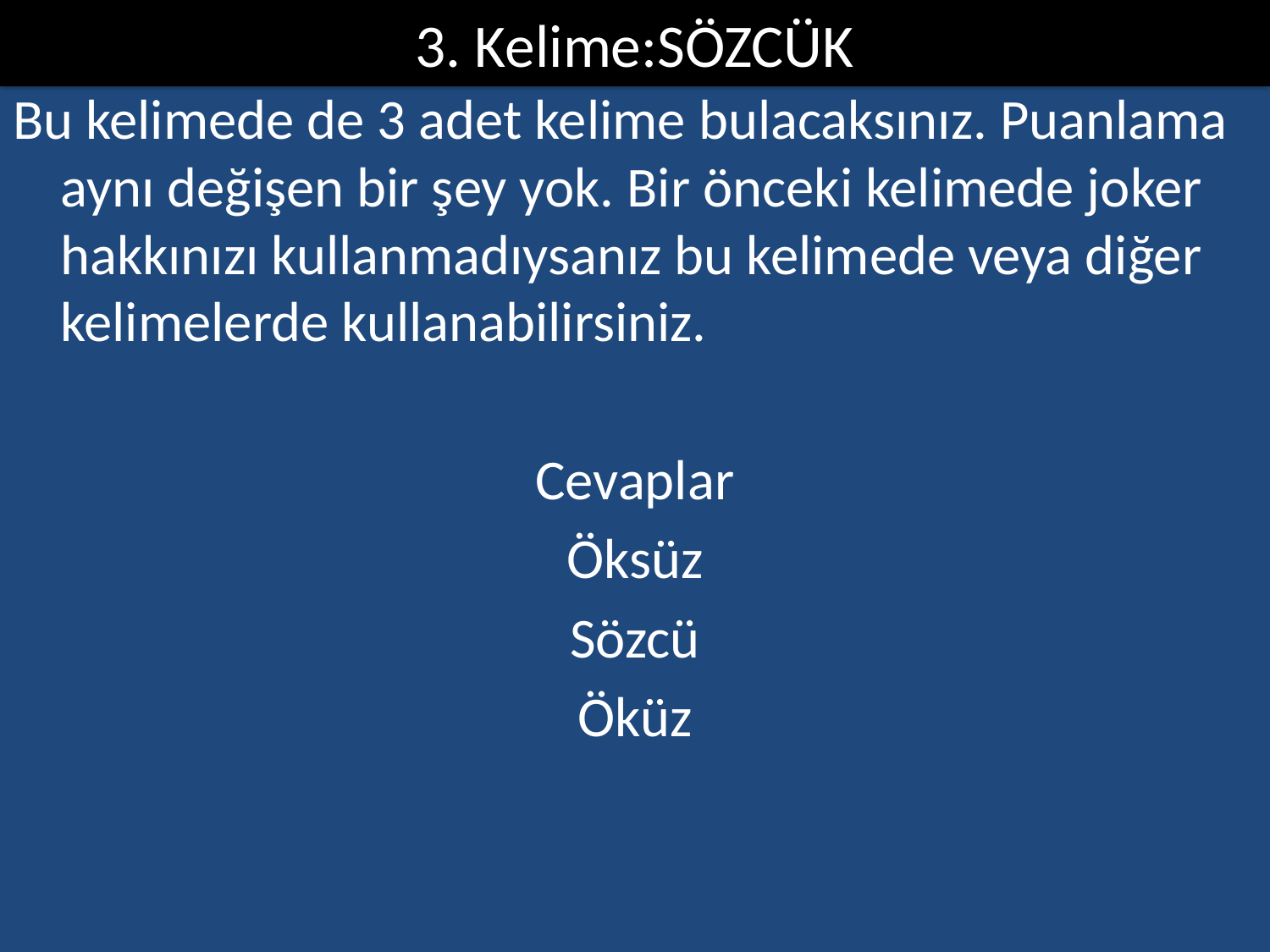

# 3. Kelime:SÖZCÜK
Bu kelimede de 3 adet kelime bulacaksınız. Puanlama aynı değişen bir şey yok. Bir önceki kelimede joker hakkınızı kullanmadıysanız bu kelimede veya diğer kelimelerde kullanabilirsiniz.

Cevaplar
Öksüz
Sözcü
Öküz